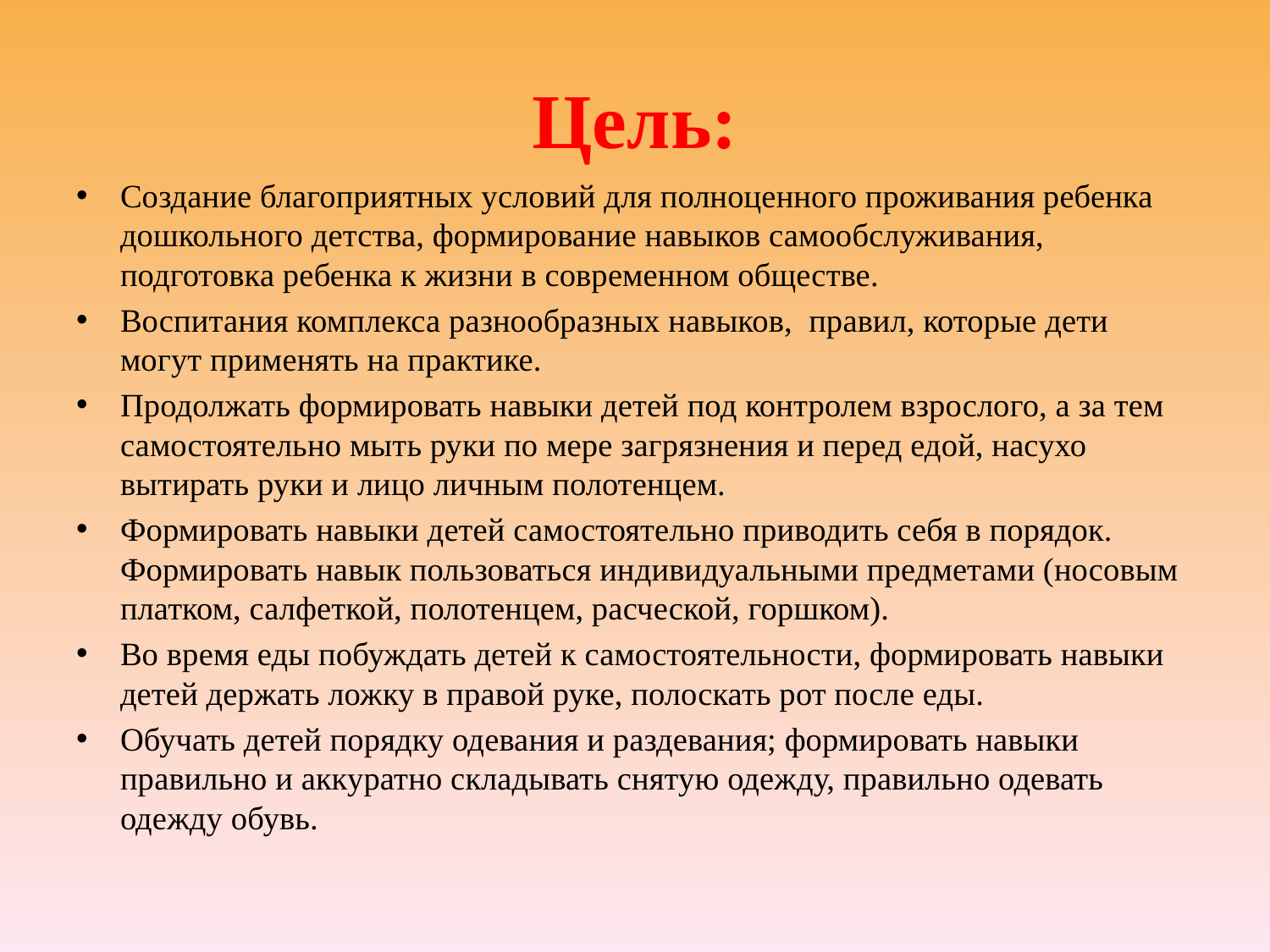

# Цель:
Создание благоприятных условий для полноценного проживания ребенка дошкольного детства, формирование навыков самообслуживания,  подготовка ребенка к жизни в современном обществе.
Воспитания комплекса разнообразных навыков,  правил, которые дети могут применять на практике.
Продолжать формировать навыки детей под контролем взрослого, а за тем самостоятельно мыть руки по мере загрязнения и перед едой, насухо вытирать руки и лицо личным полотенцем.
Формировать навыки детей самостоятельно приводить себя в порядок. Формировать навык пользоваться индивидуальными предметами (носовым платком, салфеткой, полотенцем, расческой, горшком).
Во время еды побуждать детей к самостоятельности, формировать навыки детей держать ложку в правой руке, полоскать рот после еды.
Обучать детей порядку одевания и раздевания; формировать навыки правильно и аккуратно складывать снятую одежду, правильно одевать одежду обувь.